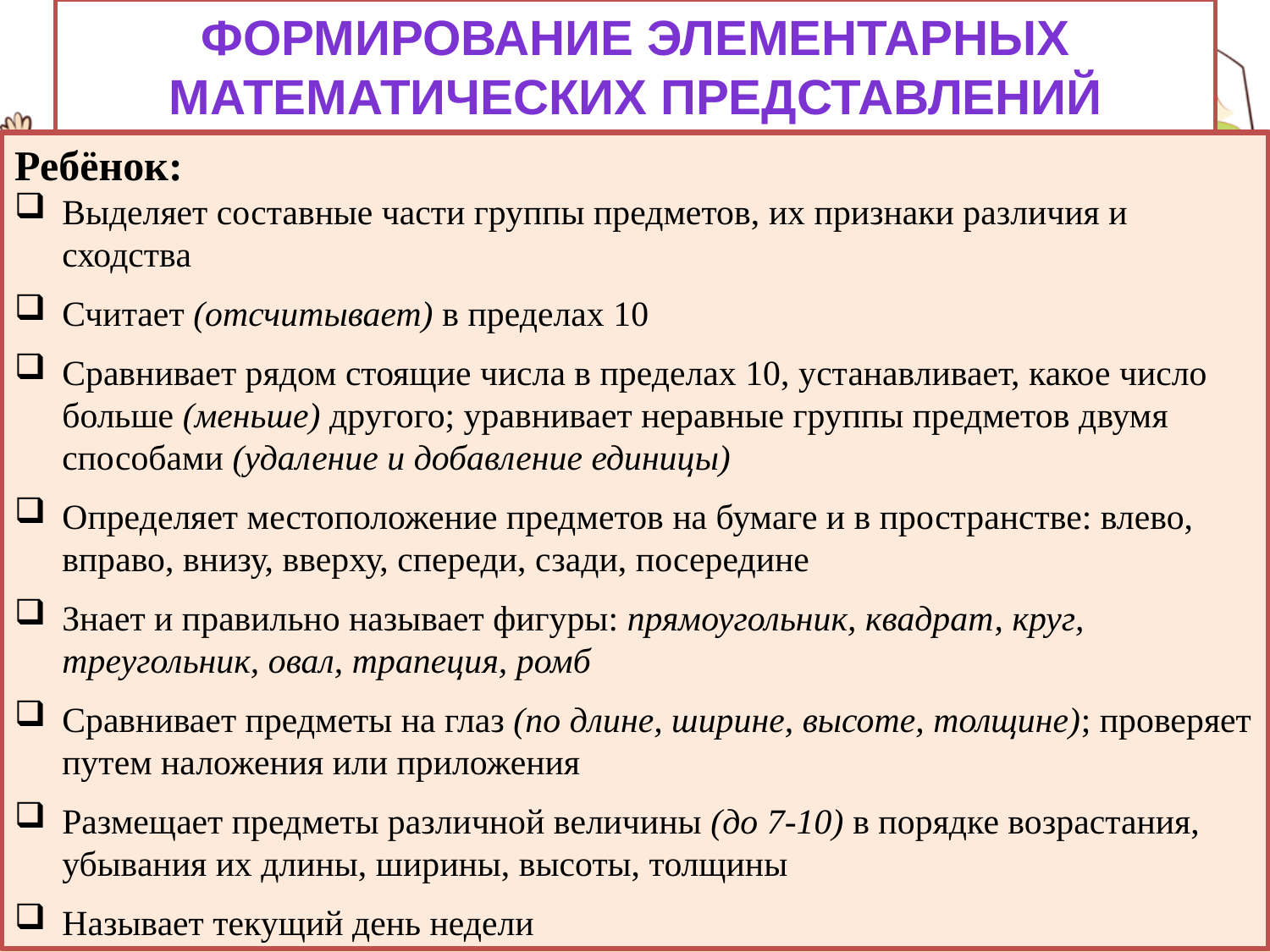

Формирование элементарных математических представлений
Ребёнок:
Выделяет составные части группы предметов, их признаки различия и сходства

Считает (отсчитывает) в пределах 10

Сравнивает рядом стоящие числа в пределах 10, устанавливает, какое число больше (меньше) другого; уравнивает неравные группы предметов двумя способами (удаление и добавление единицы)

Определяет местоположение предметов на бумаге и в пространстве: влево, вправо, внизу, вверху, спереди, сзади, посередине

Знает и правильно называет фигуры: прямоугольник, квадрат, круг, треугольник, овал, трапеция, ромб

Сравнивает предметы на глаз (по длине, ширине, высоте, толщине); проверяет путем наложения или приложения

Размещает предметы различной величины (до 7-10) в порядке возрастания, убывания их длины, ширины, высоты, толщины

Называет текущий день недели